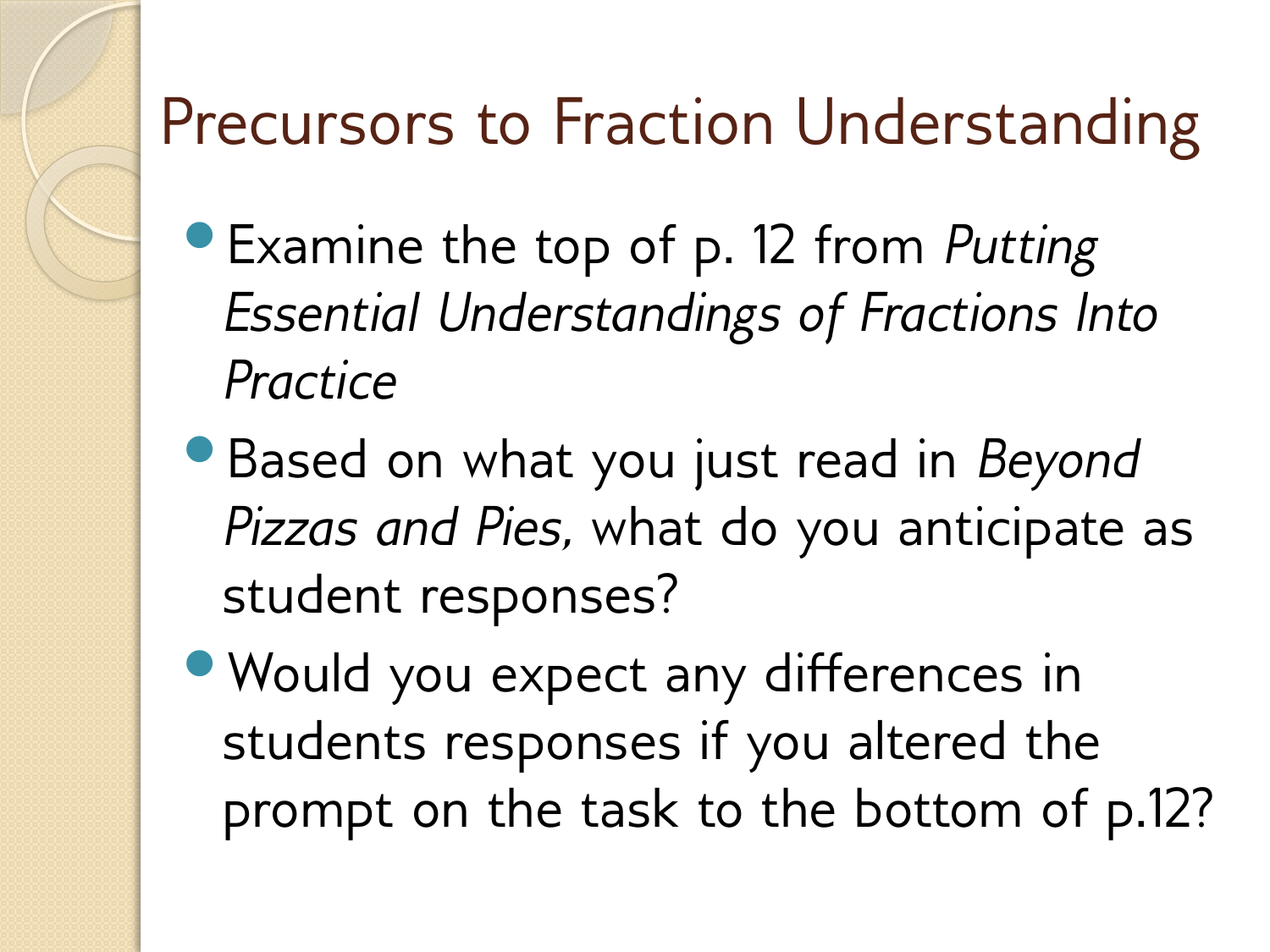

# Precursors to Fraction Understanding
Examine the top of p. 12 from Putting Essential Understandings of Fractions Into Practice
Based on what you just read in Beyond Pizzas and Pies, what do you anticipate as student responses?
Would you expect any differences in students responses if you altered the prompt on the task to the bottom of p.12?